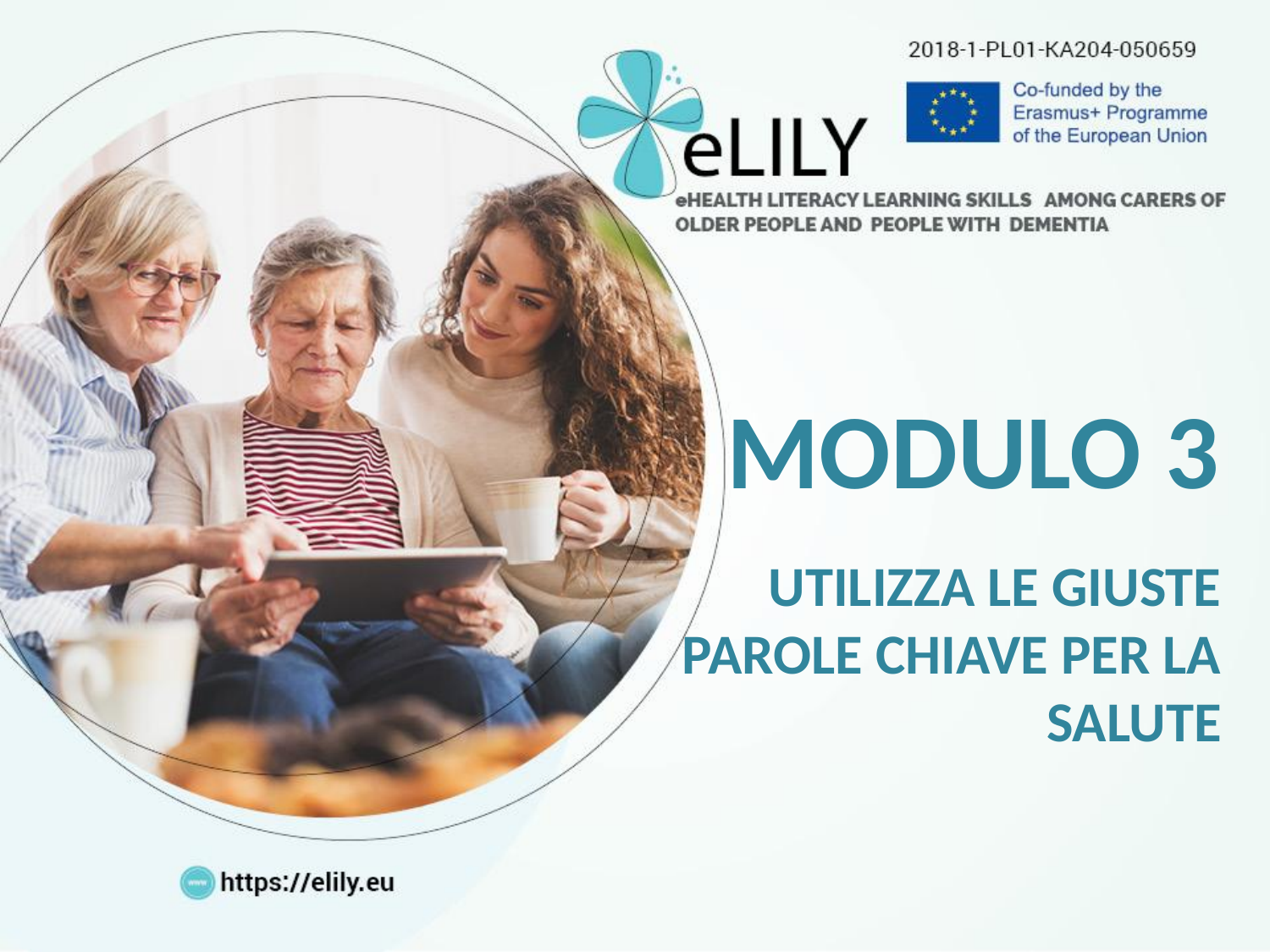

MODULO 3
	UTILIZZA LE GIUSTE PAROLE CHIAVE PER LA SALUTE